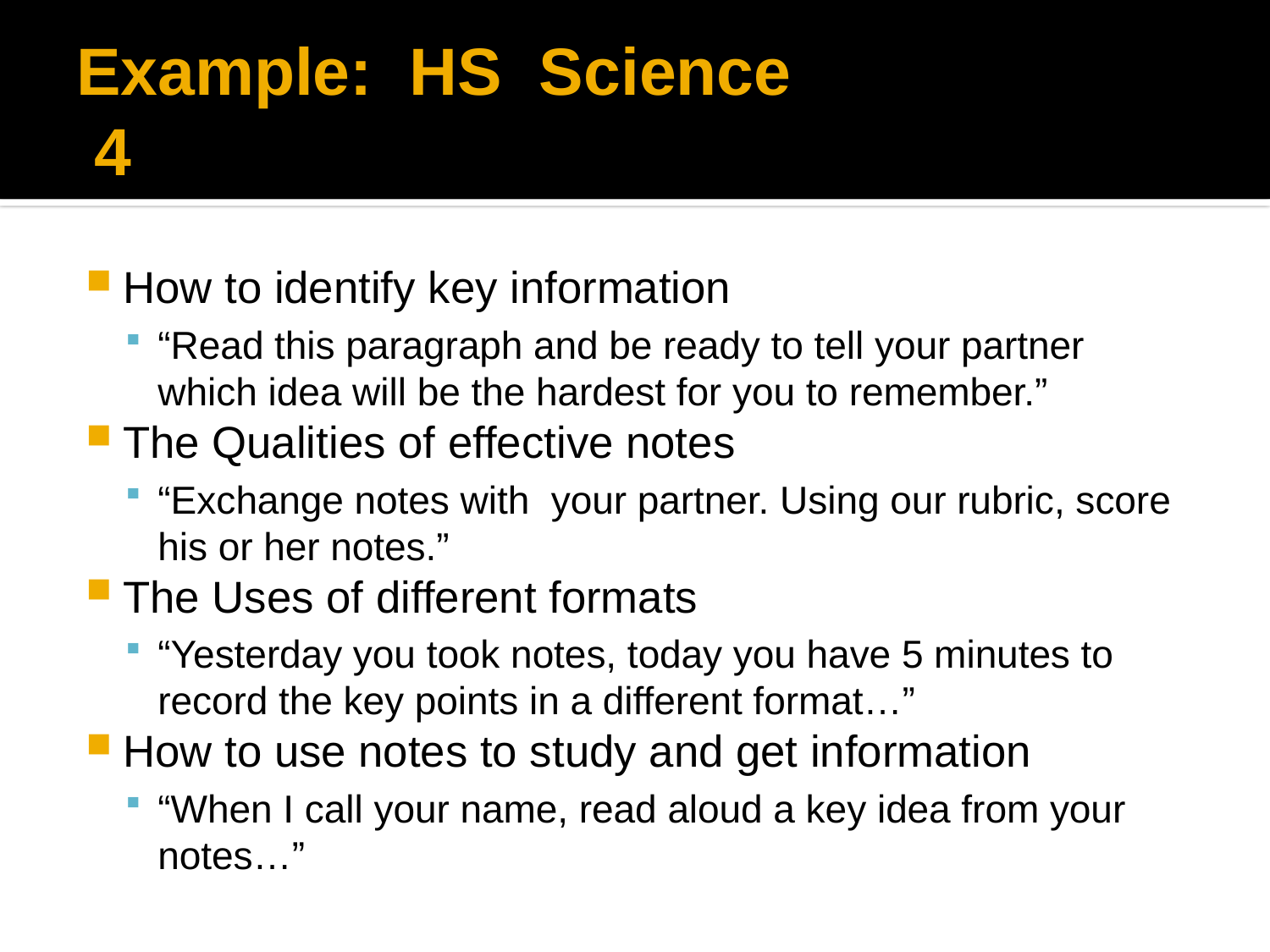

# Example:  HS  Science                       4
How to identify key information
“Read this paragraph and be ready to tell your partner which idea will be the hardest for you to remember.”
The Qualities of effective notes
“Exchange notes with  your partner. Using our rubric, score his or her notes.”
The Uses of different formats
“Yesterday you took notes, today you have 5 minutes to record the key points in a different format…”
How to use notes to study and get information
“When I call your name, read aloud a key idea from your notes…”